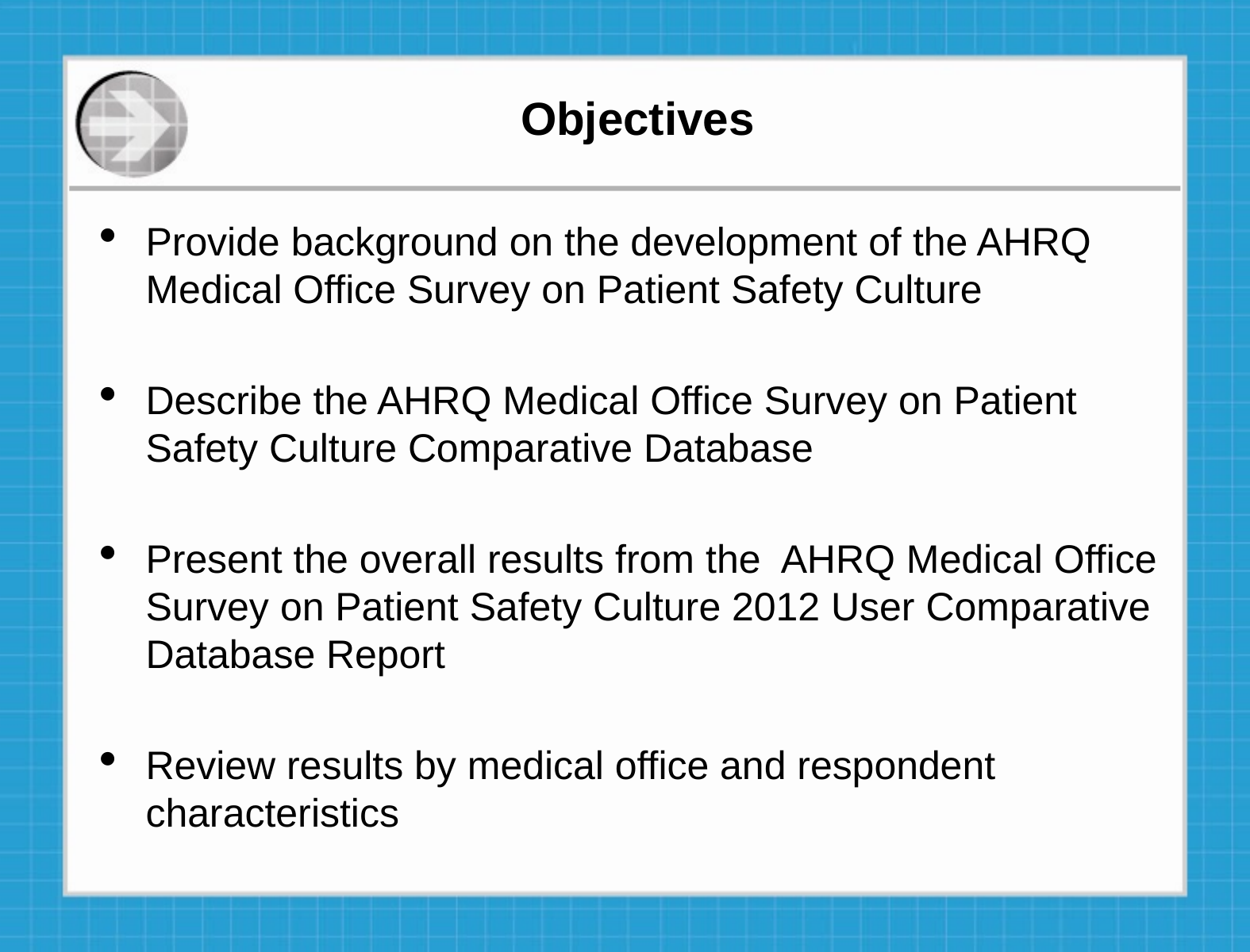

# Objectives
Provide background on the development of the AHRQ Medical Office Survey on Patient Safety Culture

Describe the AHRQ Medical Office Survey on Patient Safety Culture Comparative Database

Present the overall results from the  AHRQ Medical Office Survey on Patient Safety Culture 2012 User Comparative Database Report

Review results by medical office and respondent characteristics